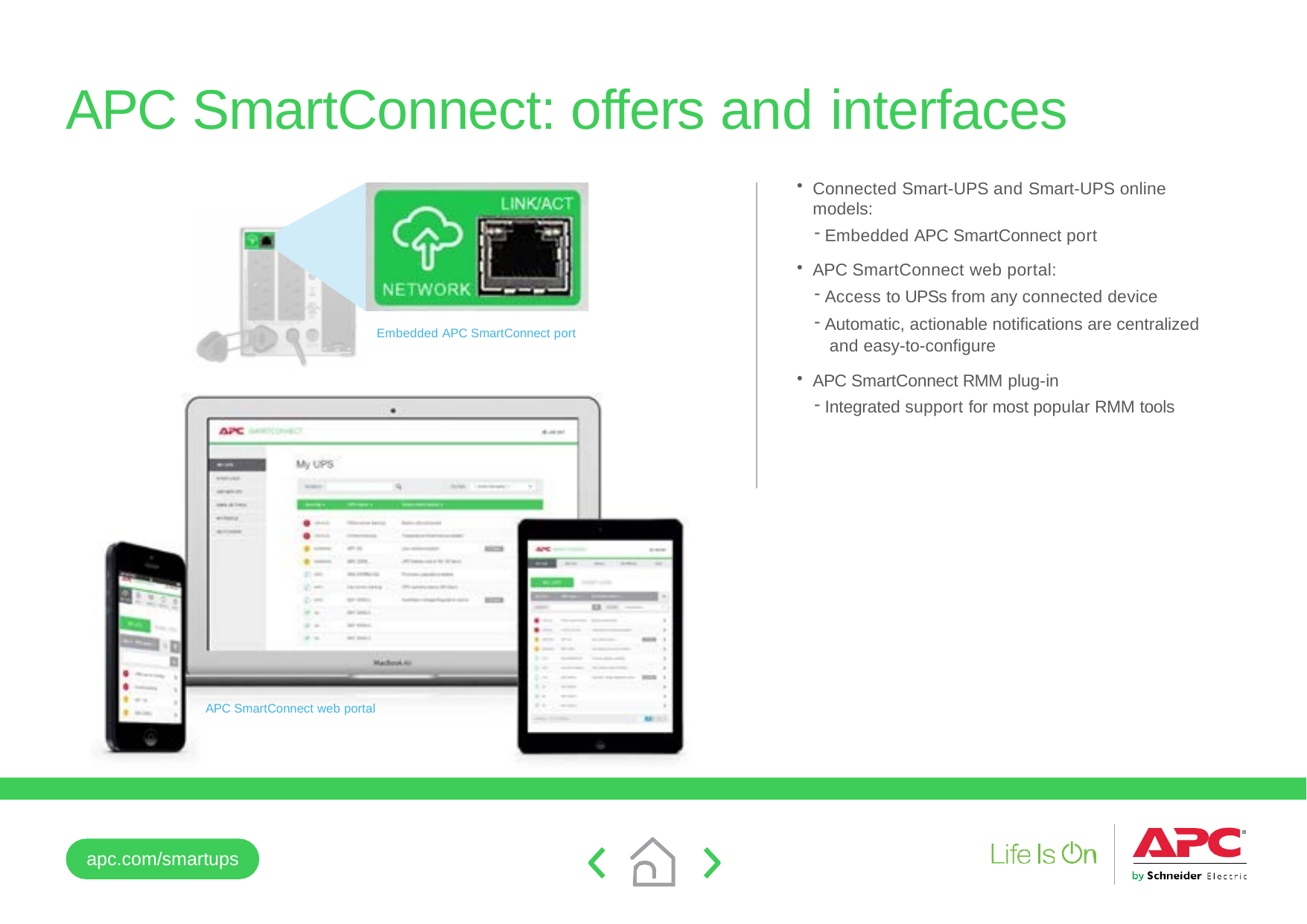

# APC SmartConnect: offers and interfaces
Connected Smart-UPS and Smart-UPS online models:
Embedded APC SmartConnect port
APC SmartConnect web portal:
Access to UPSs from any connected device
Automatic, actionable notifications are centralized  and easy-to-configure
APC SmartConnect RMM plug-in
Integrated support for most popular RMM tools

Embedded APC SmartConnect port

APC SmartConnect web portal

apc.com/smartups